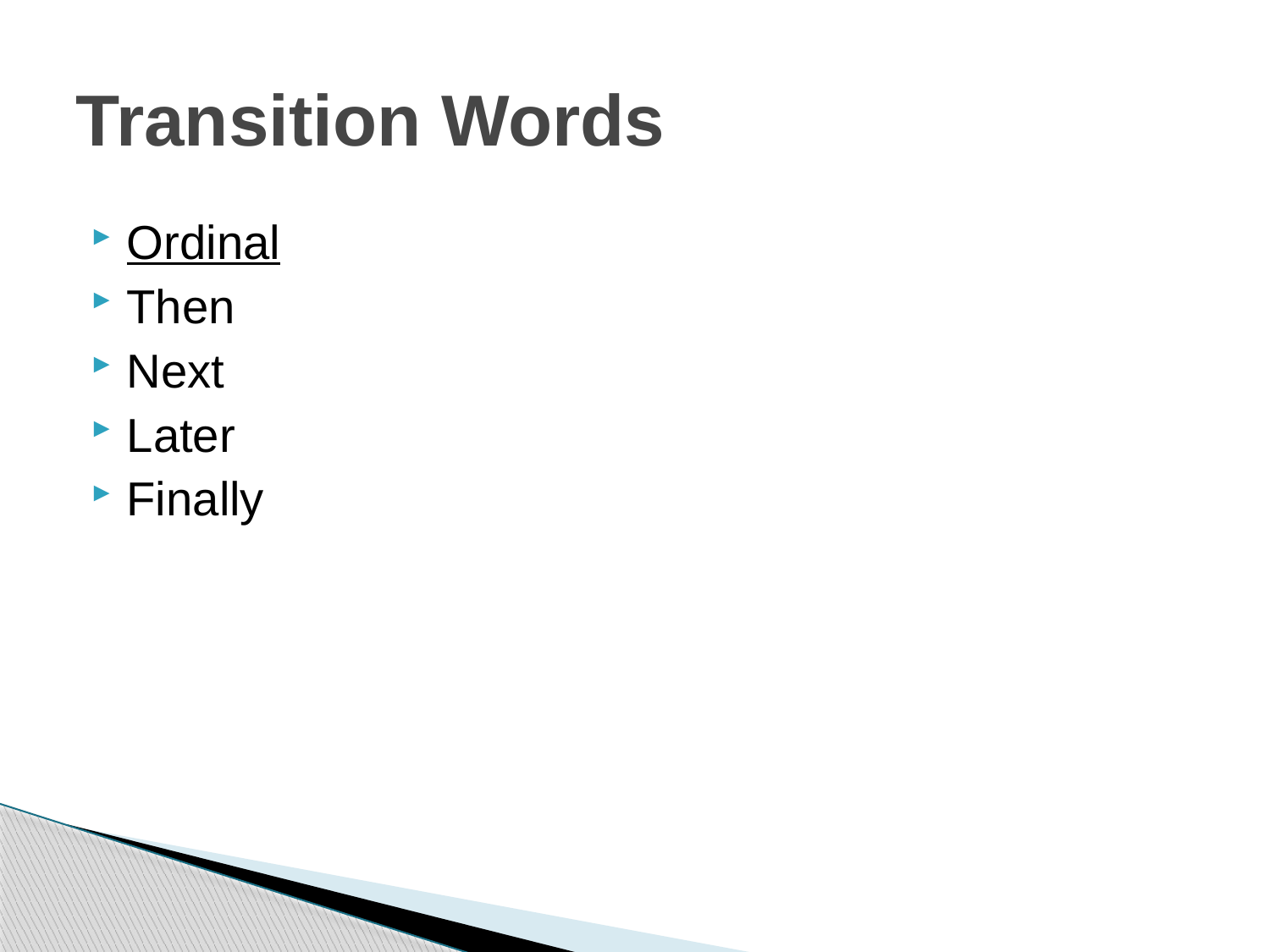

# Transition Words
Ordinal
Then
Next
Later
Finally